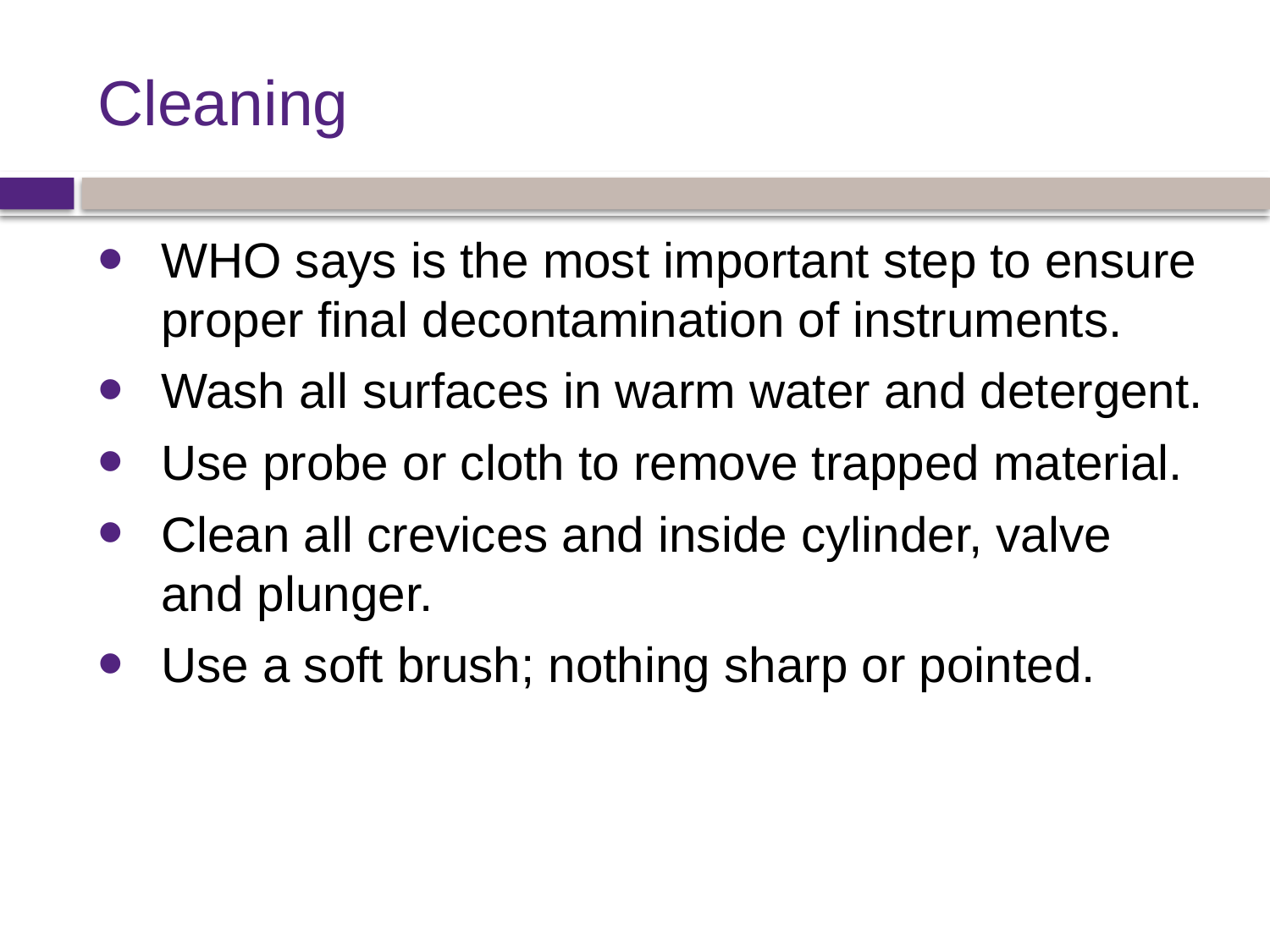

# Cleaning
WHO says is the most important step to ensure proper final decontamination of instruments.
Wash all surfaces in warm water and detergent.
Use probe or cloth to remove trapped material.
Clean all crevices and inside cylinder, valve and plunger.
Use a soft brush; nothing sharp or pointed.